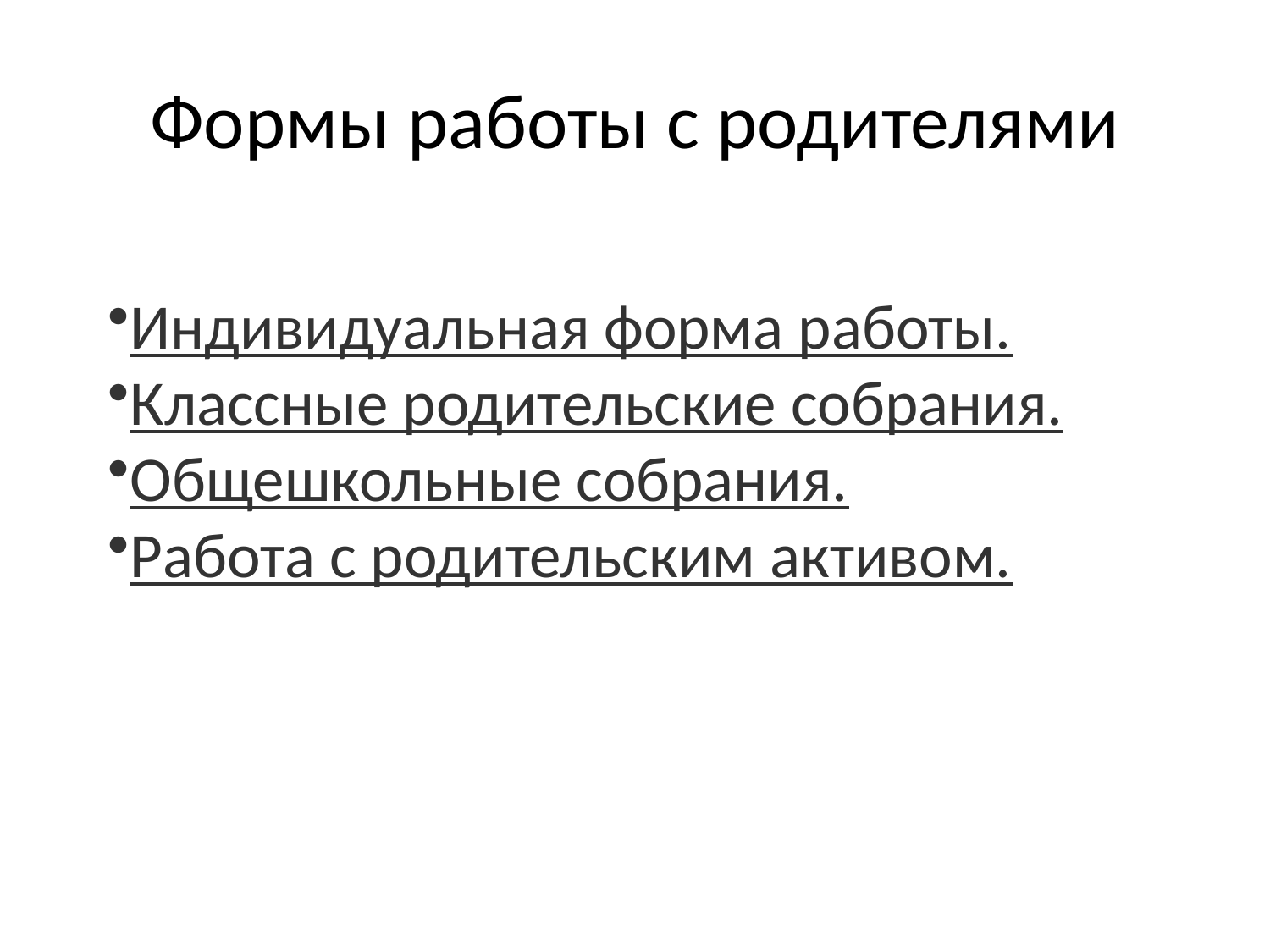

# Формы работы с родителями
Индивидуальная форма работы.
Классные родительские собрания.
Общешкольные собрания.
Работа с родительским активом.